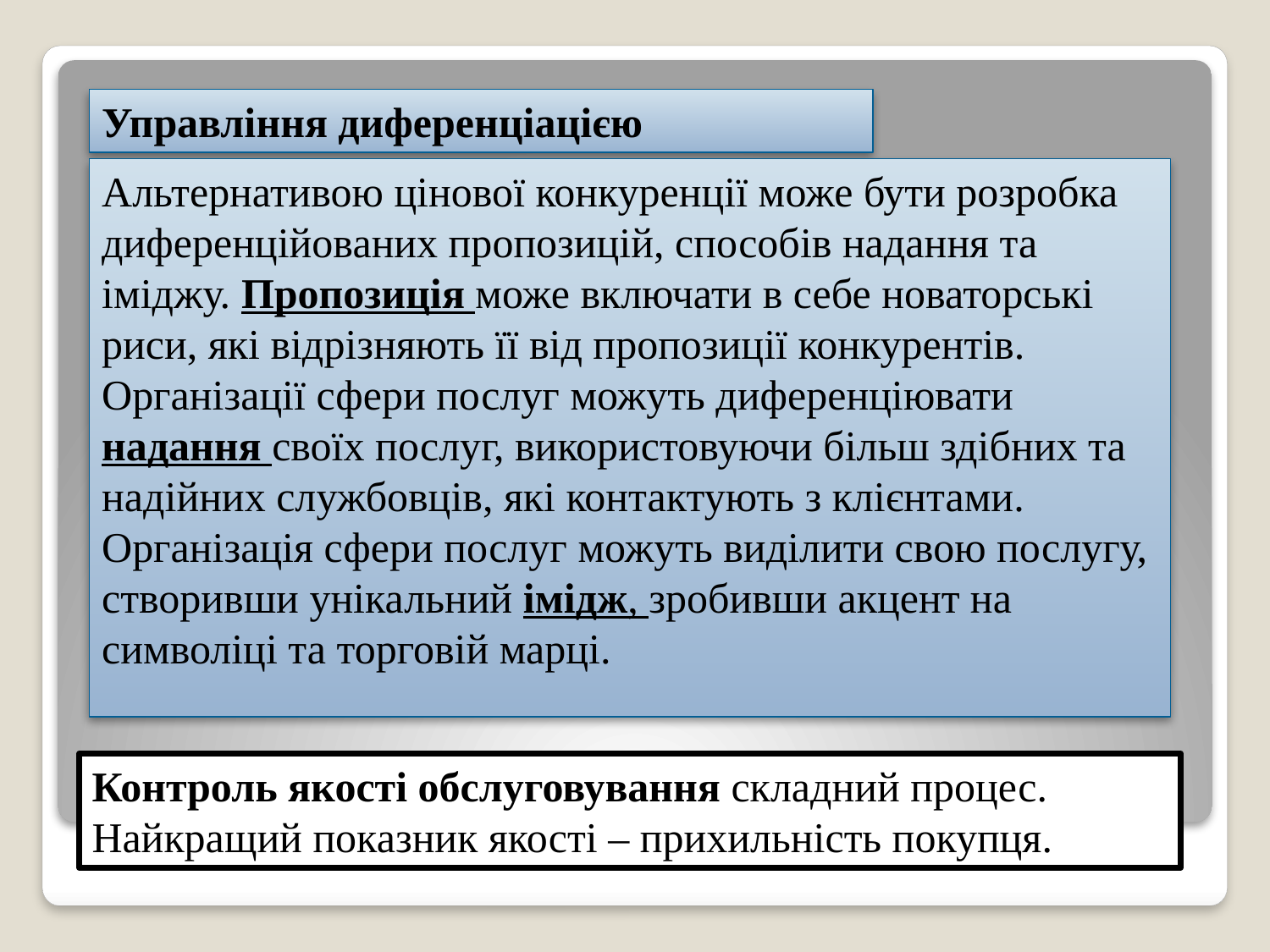

Управління диференціацією
Альтернативою цінової конкуренції може бути розробка диференційованих пропозицій, способів надання та іміджу. Пропозиція може включати в себе новаторські риси, які відрізняють її від пропозиції конкурентів.
Організації сфери послуг можуть диференціювати надання своїх послуг, використовуючи більш здібних та надійних службовців, які контактують з клієнтами.
Організація сфери послуг можуть виділити свою послугу, створивши унікальний імідж, зробивши акцент на символіці та торговій марці.

Контроль якості обслуговування складний процес. Найкращий показник якості – прихильність покупця.